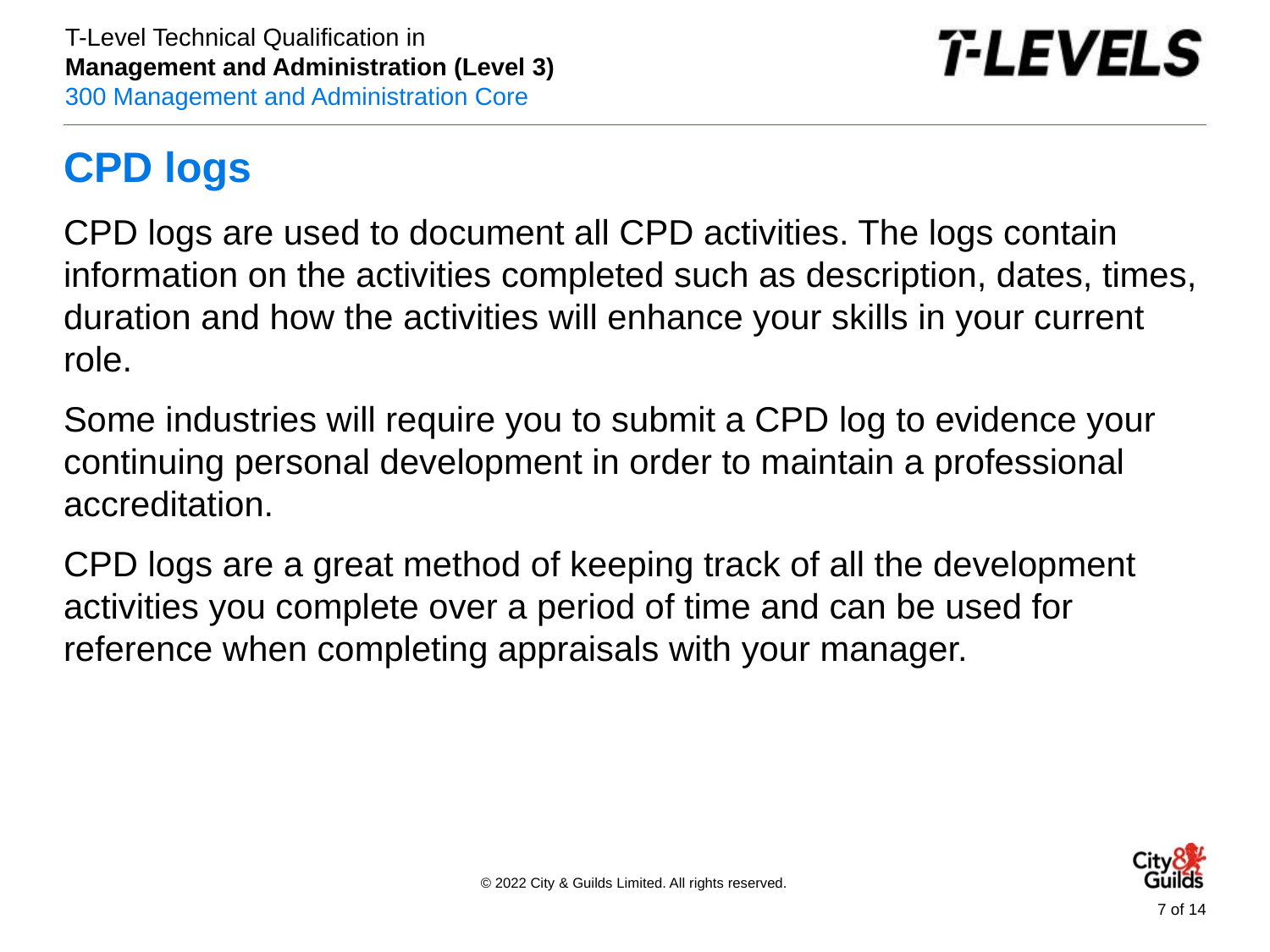

# CPD logs
CPD logs are used to document all CPD activities. The logs contain information on the activities completed such as description, dates, times, duration and how the activities will enhance your skills in your current role.
Some industries will require you to submit a CPD log to evidence your continuing personal development in order to maintain a professional accreditation.
CPD logs are a great method of keeping track of all the development activities you complete over a period of time and can be used for reference when completing appraisals with your manager.